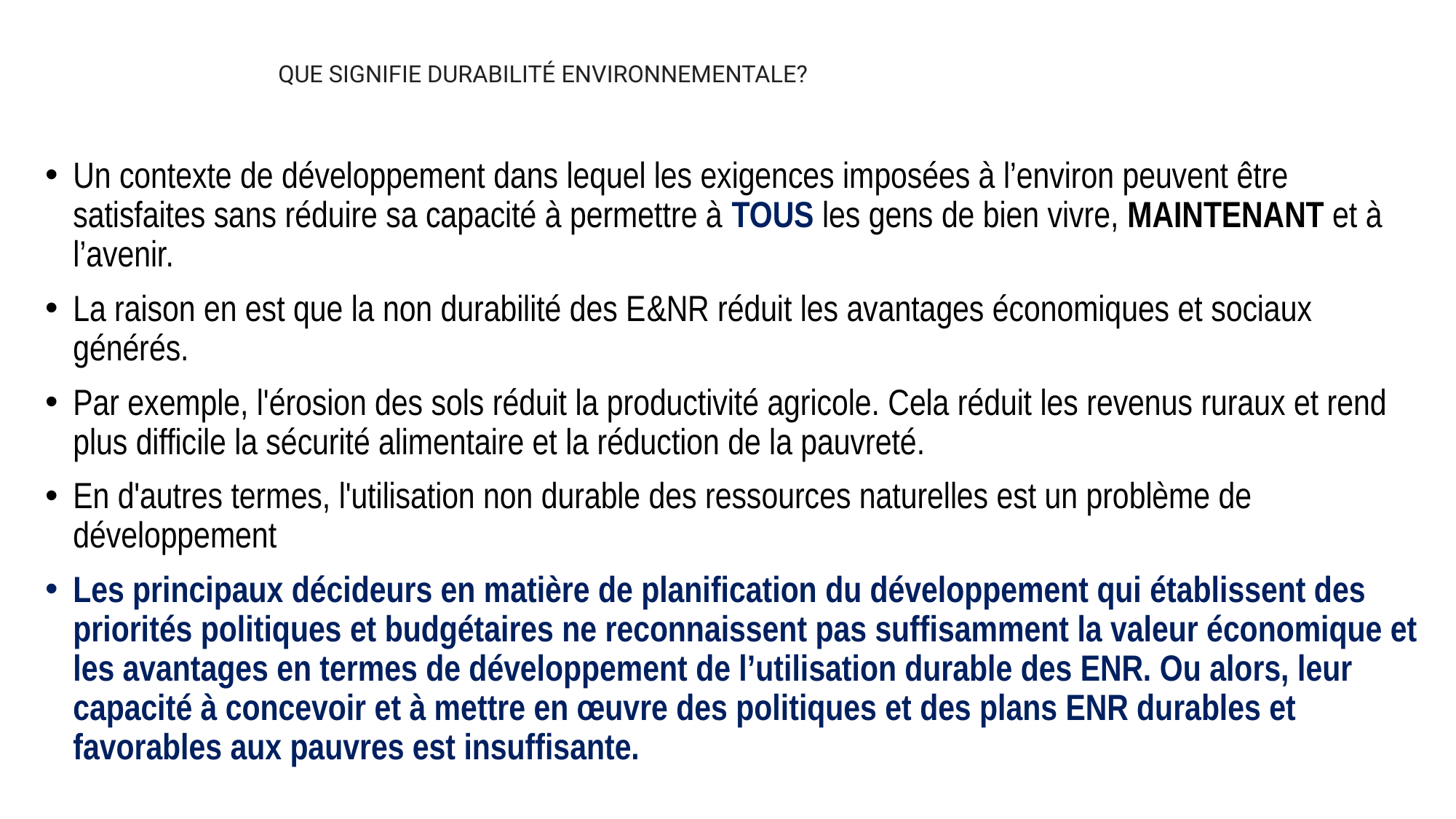

QUE SIGNIFIE DURABILITÉ ENVIRONNEMENTALE?

Un contexte de développement dans lequel les exigences imposées à l’environ peuvent être satisfaites sans réduire sa capacité à permettre à TOUS les gens de bien vivre, MAINTENANT et à l’avenir.
La raison en est que la non durabilité des E&NR réduit les avantages économiques et sociaux générés.
Par exemple, l'érosion des sols réduit la productivité agricole. Cela réduit les revenus ruraux et rend plus difficile la sécurité alimentaire et la réduction de la pauvreté.
En d'autres termes, l'utilisation non durable des ressources naturelles est un problème de développement
Les principaux décideurs en matière de planification du développement qui établissent des priorités politiques et budgétaires ne reconnaissent pas suffisamment la valeur économique et les avantages en termes de développement de l’utilisation durable des ENR. Ou alors, leur capacité à concevoir et à mettre en œuvre des politiques et des plans ENR durables et favorables aux pauvres est insuffisante.